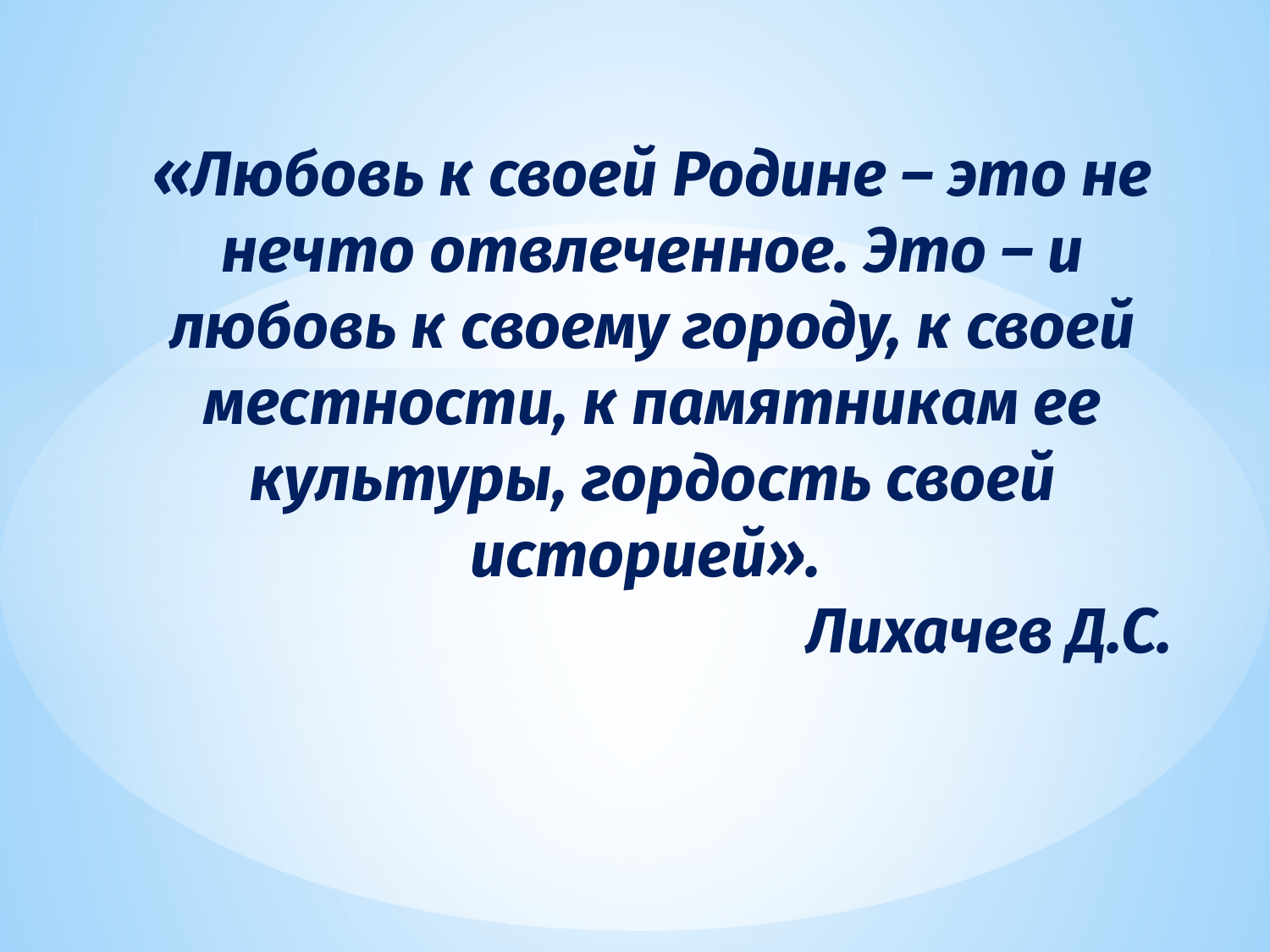

# «Любовь к своей Родине – это не нечто отвлеченное. Это – и любовь к своему городу, к своей местности, к памятникам ее культуры, гордость своей историей». Лихачев Д.С.